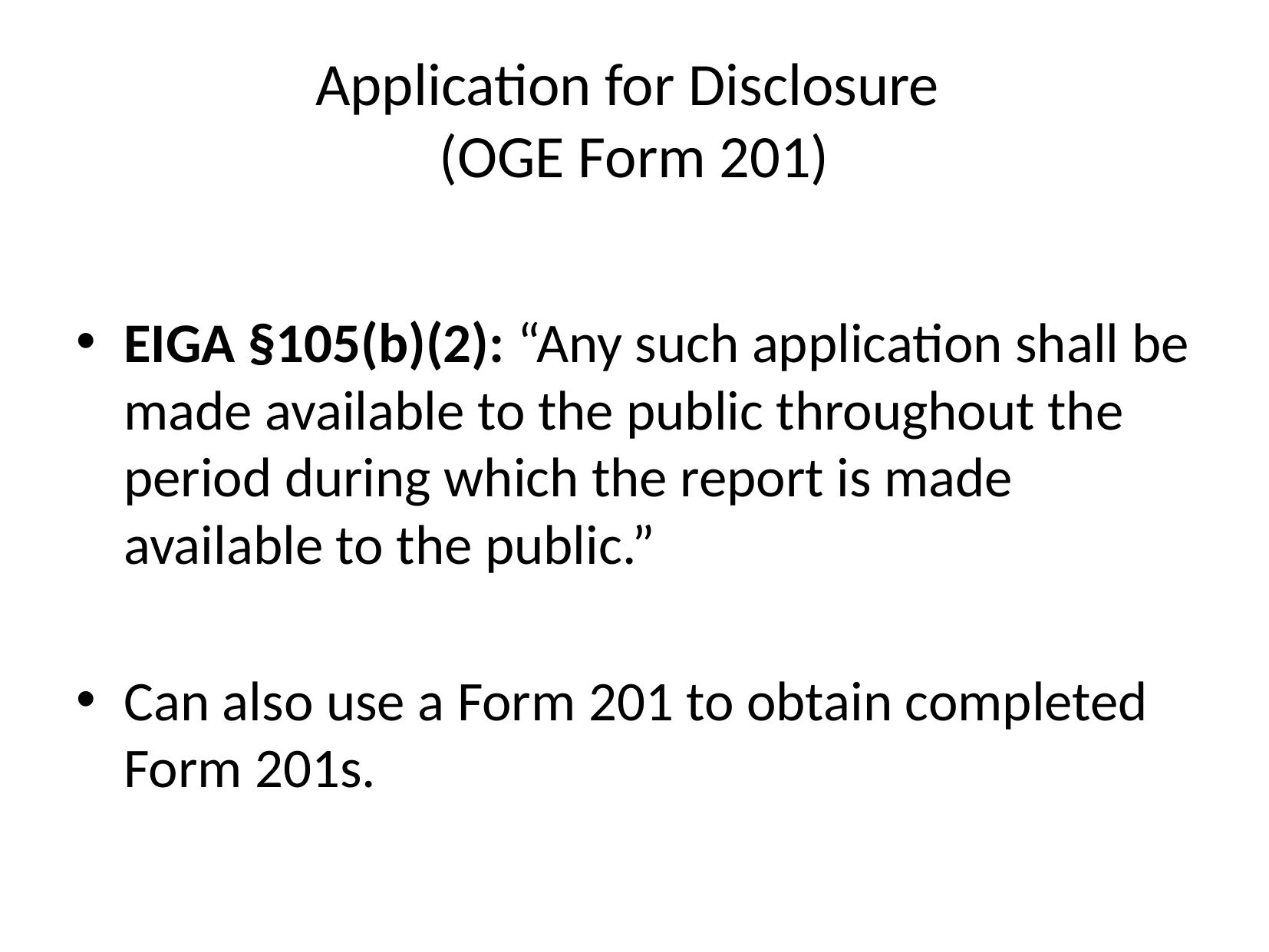

# Application for Disclosure (OGE Form 201)

EIGA §105(b)(2): “Any such application shall be made available to the public throughout the period during which the report is made available to the public.”

Can also use a Form 201 to obtain completed Form 201s.